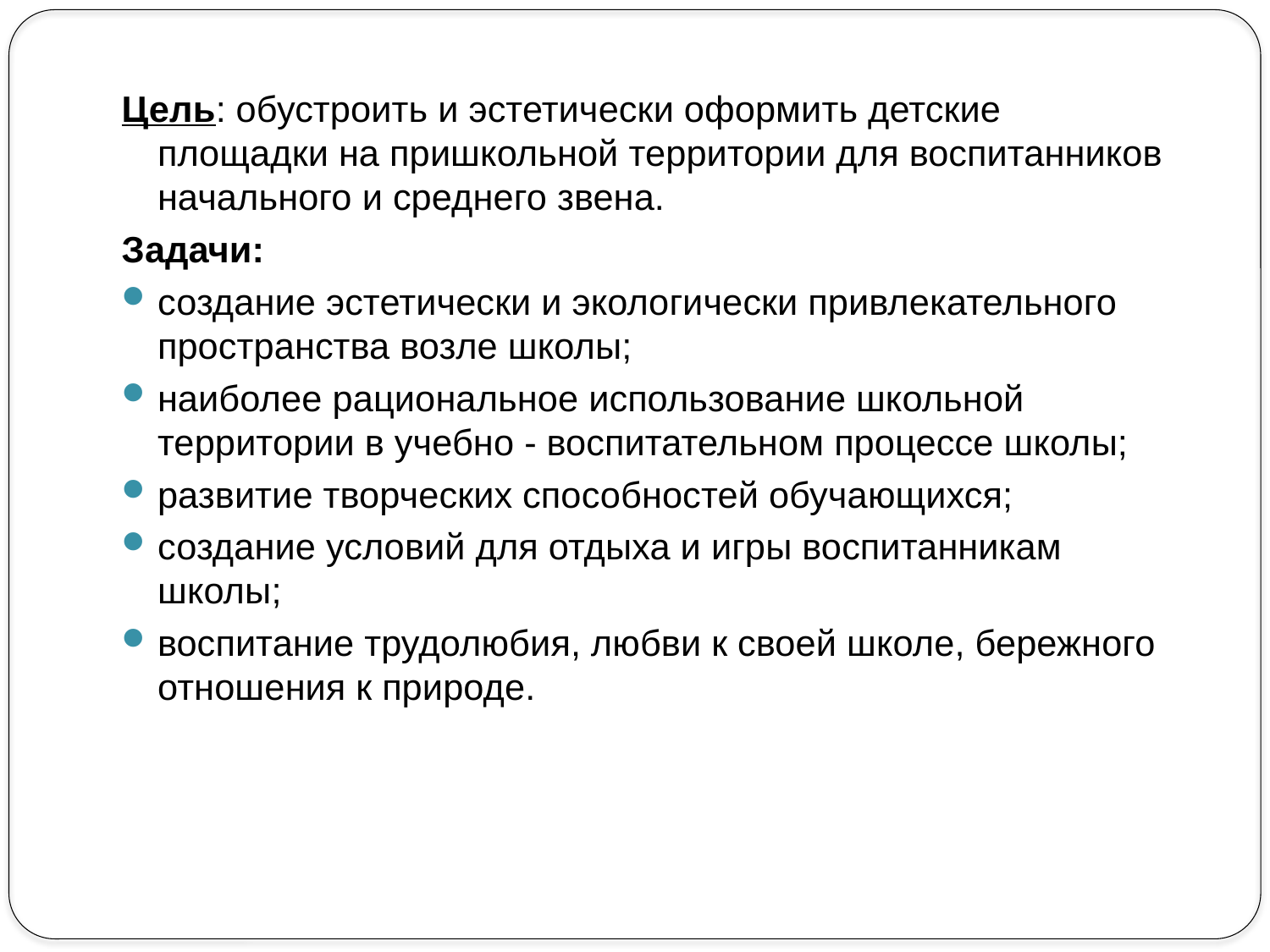

Цель: обустроить и эстетически оформить детские площадки на пришкольной территории для воспитанников начального и среднего звена.
Задачи:
создание эстетически и экологически привлекательного пространства возле школы;
наиболее рациональное использование школьной территории в учебно - воспитательном процессе школы;
развитие творческих способностей обучающихся;
создание условий для отдыха и игры воспитанникам школы;
воспитание трудолюбия, любви к своей школе, бережного отношения к природе.